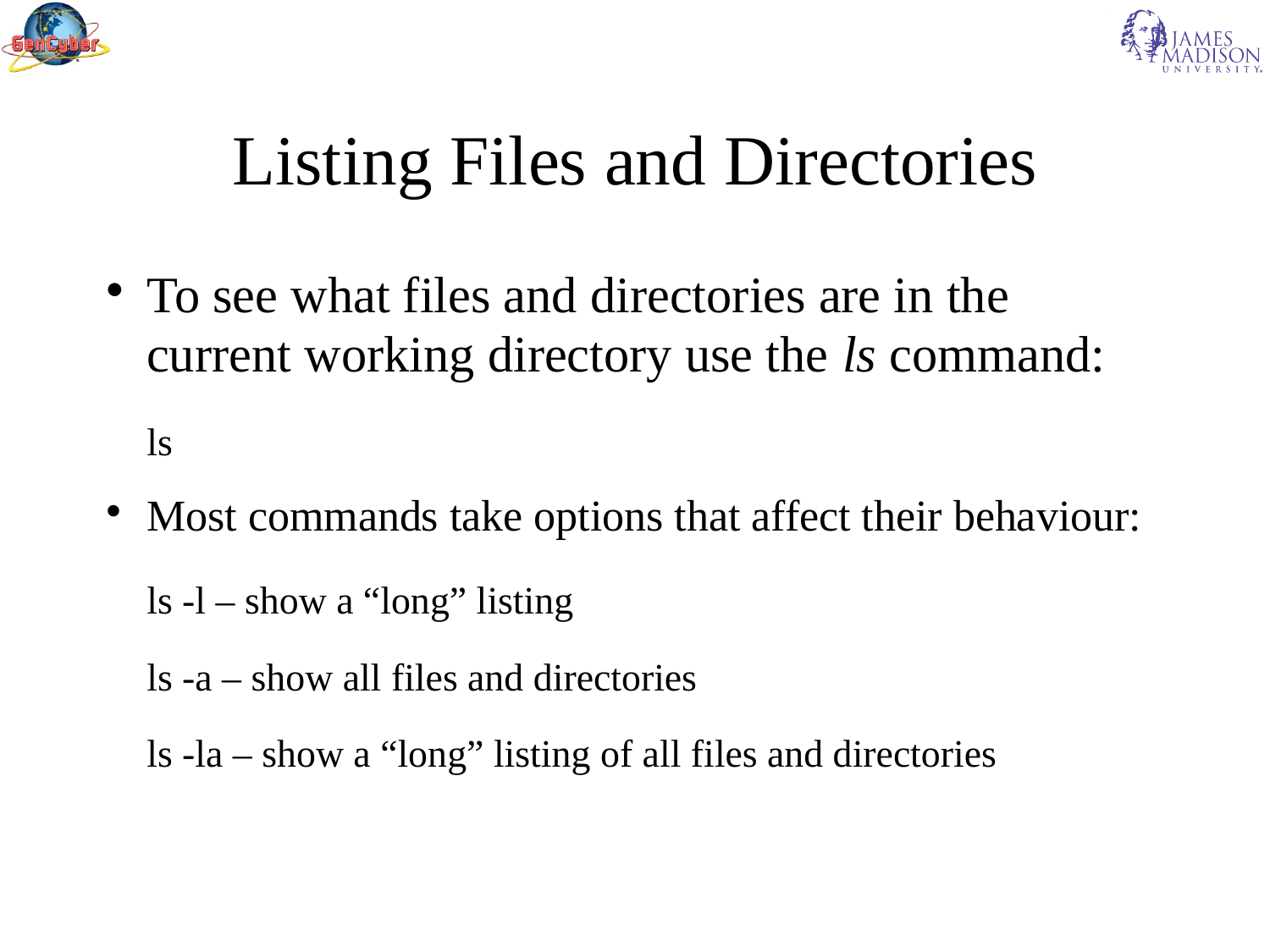

Listing Files and Directories
To see what files and directories are in the current working directory use the ls command:
	ls
Most commands take options that affect their behaviour:
	ls -l – show a “long” listing
	ls -a – show all files and directories
	ls -la – show a “long” listing of all files and directories